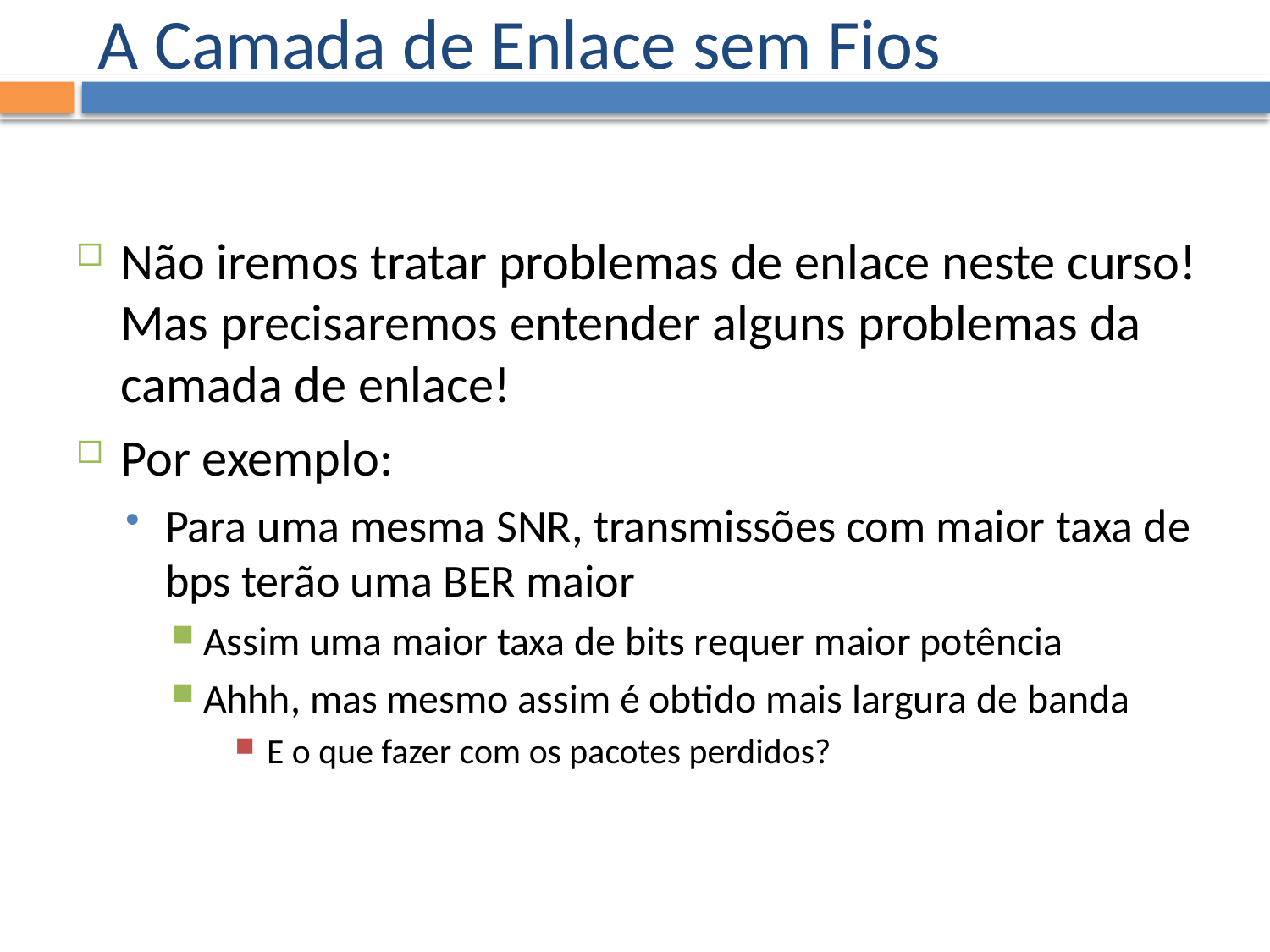

# A Camada de Enlace sem Fios
Não iremos tratar problemas de enlace neste curso! Mas precisaremos entender alguns problemas da camada de enlace!
Por exemplo:
Para uma mesma SNR, transmissões com maior taxa de bps terão uma BER maior
Assim uma maior taxa de bits requer maior potência
Ahhh, mas mesmo assim é obtido mais largura de banda
E o que fazer com os pacotes perdidos?